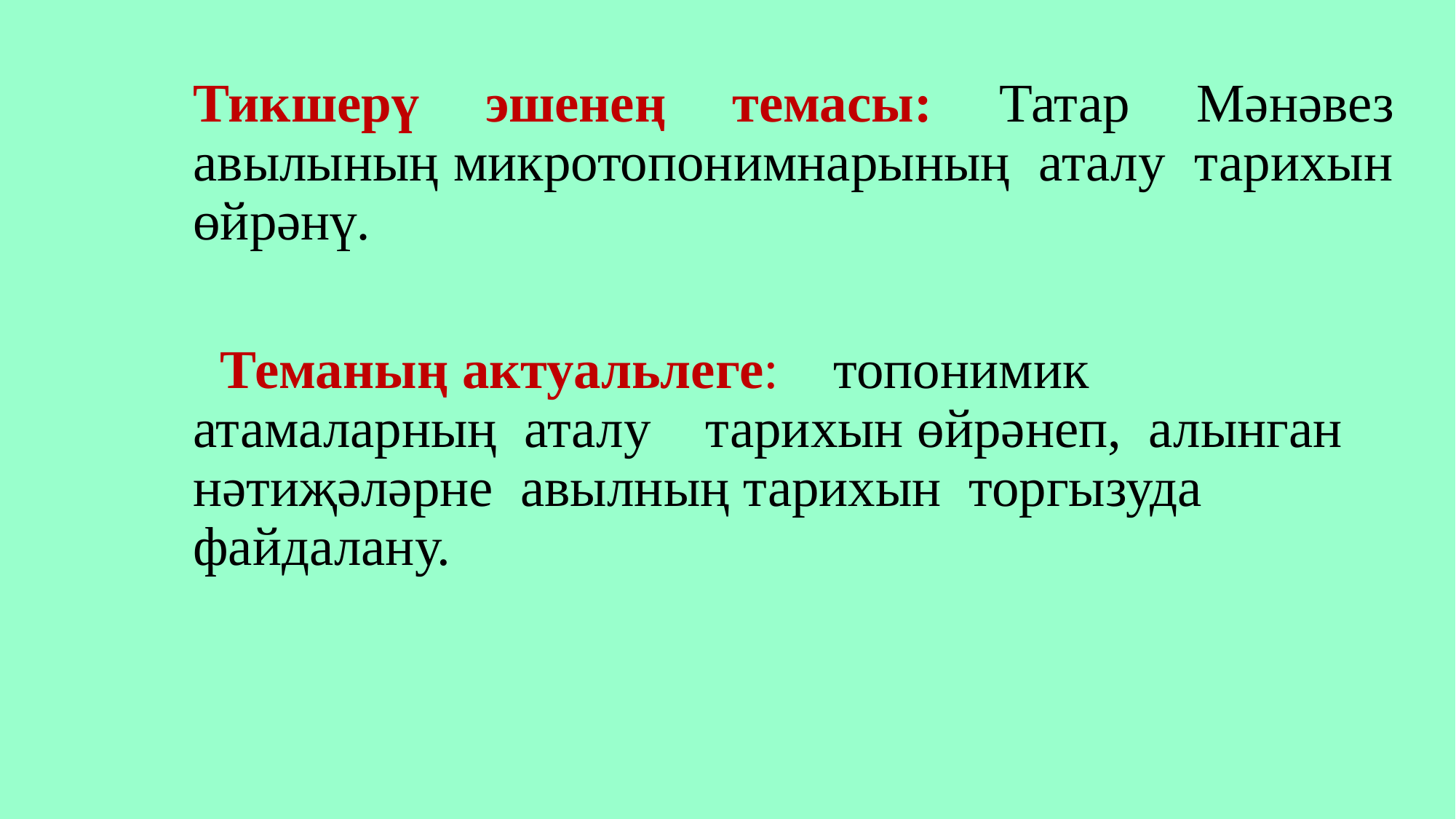

Тикшерү эшенең темасы: Татар Мәнәвез авылының микротопонимнарының  аталу  тарихын өйрәнү.

  Теманың актуальлеге:    топонимик атамаларның  аталу    тарихын өйрәнеп,  алынган  нәтиҗәләрне  авылның тарихын  торгызуда  файдалану.